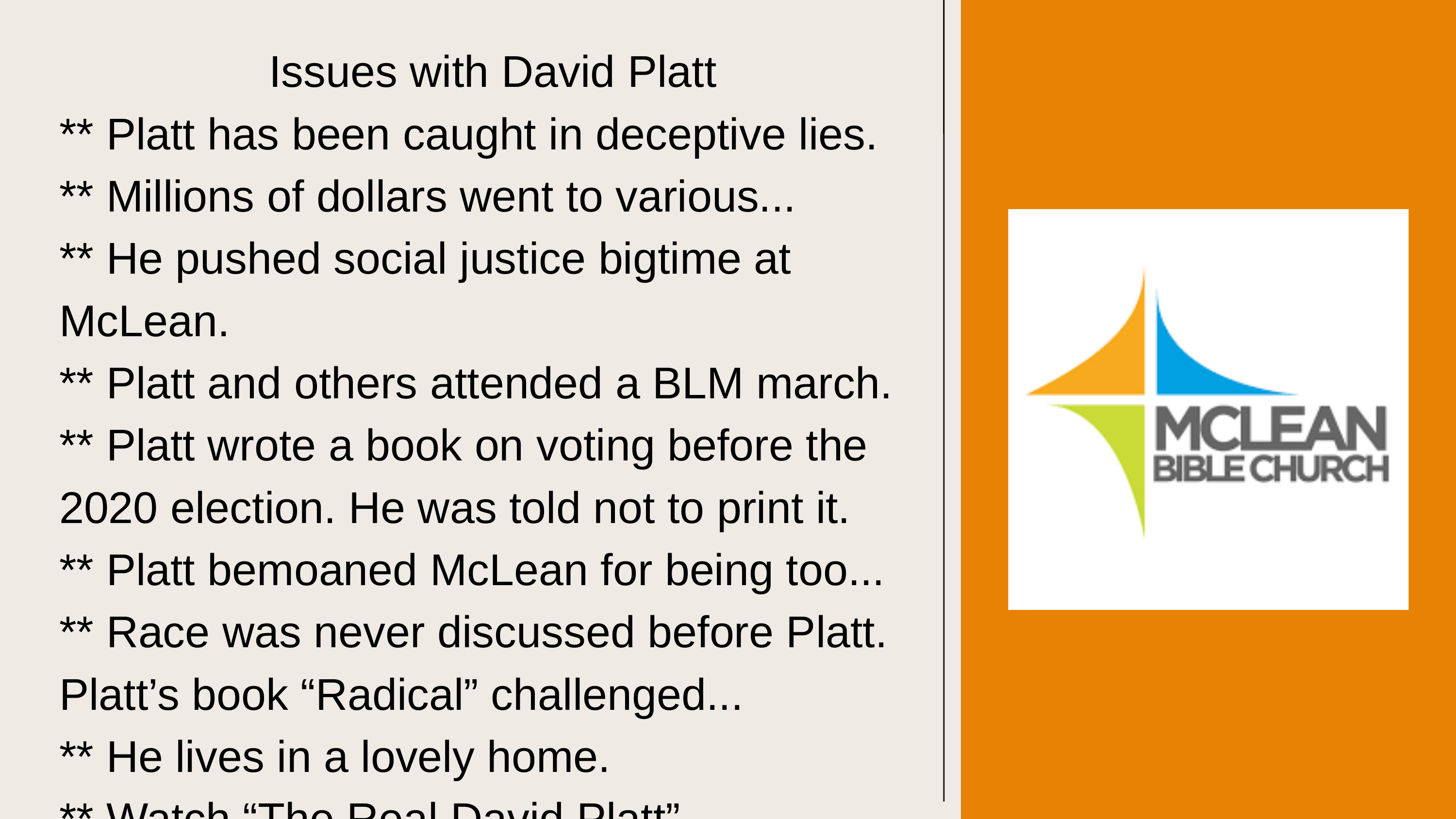

Issues with David Platt
** Platt has been caught in deceptive lies.
** Millions of dollars went to various...
** He pushed social justice bigtime at McLean.
** Platt and others attended a BLM march.
** Platt wrote a book on voting before the 2020 election. He was told not to print it.
** Platt bemoaned McLean for being too...
** Race was never discussed before Platt.
Platt’s book “Radical” challenged...
** He lives in a lovely home.
** Watch “The Real David Platt” documentary.